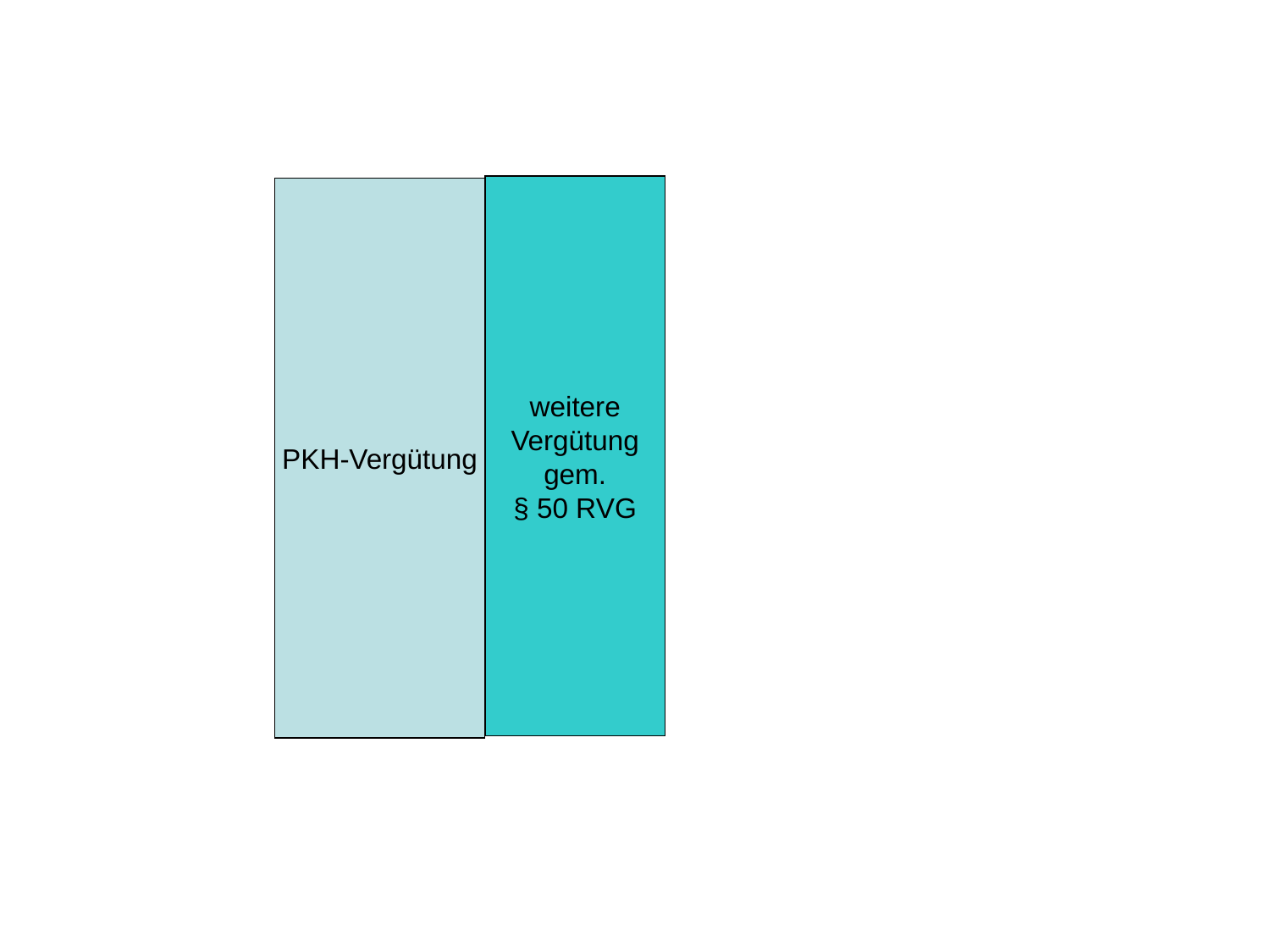

weitere
Vergütung
gem.
§ 50 RVG
PKH-Vergütung